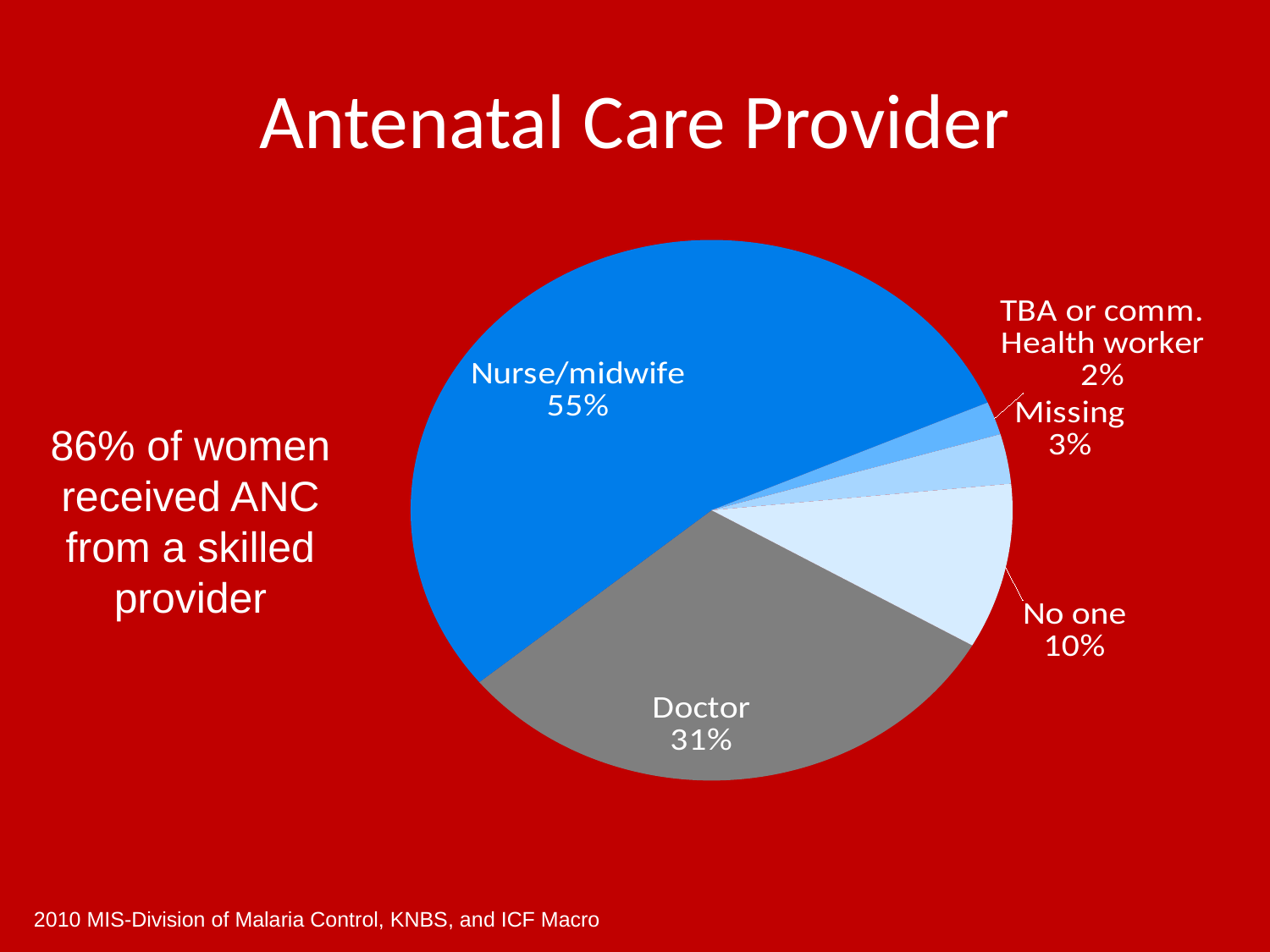

# Antenatal Care Provider

### Chart

| Category | Sales |
|---|---|
| Doctor | 31.0 |
| Nurse/midwife | 55.0 |
| TBA or comm. Health worker | 2.0 |
| Missing | 3.0 |
| No one | 10.0 |
86% of women received ANC from a skilled provider
2010 MIS-Division of Malaria Control, KNBS, and ICF Macro